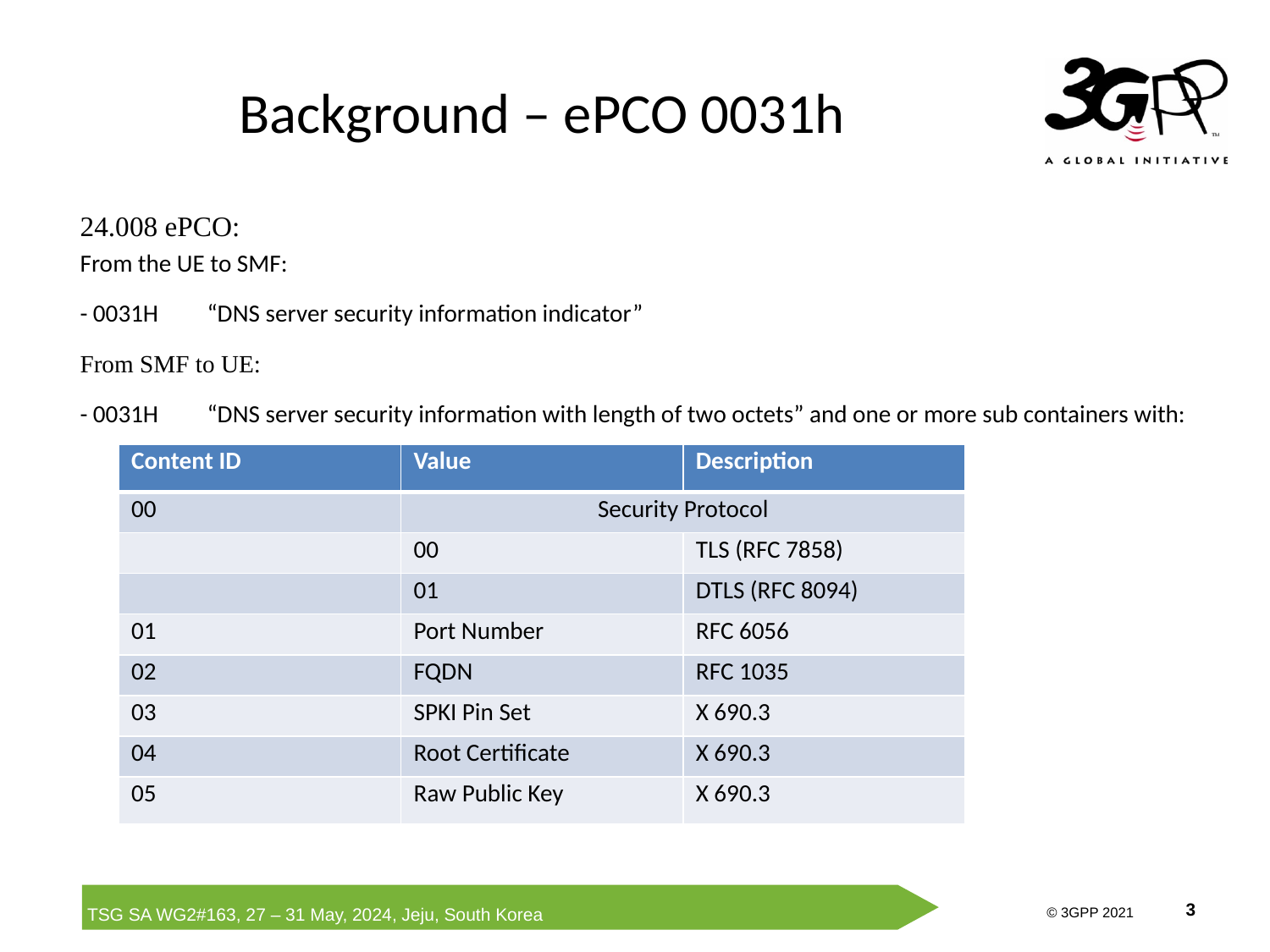

# Background – ePCO 0031h
24.008 ePCO:
From the UE to SMF:
- 0031H	“DNS server security information indicator”
From SMF to UE:
- 0031H	“DNS server security information with length of two octets” and one or more sub containers with:

| Content ID | Value | Description |
| --- | --- | --- |
| 00 | Security Protocol |  |
|  | 00 | TLS (RFC 7858) |
|  | 01 | DTLS (RFC 8094) |
| 01 | Port Number | RFC 6056 |
| 02 | FQDN | RFC 1035 |
| 03 | SPKI Pin Set | X 690.3 |
| 04 | Root Certificate | X 690.3 |
| 05 | Raw Public Key | X 690.3 |